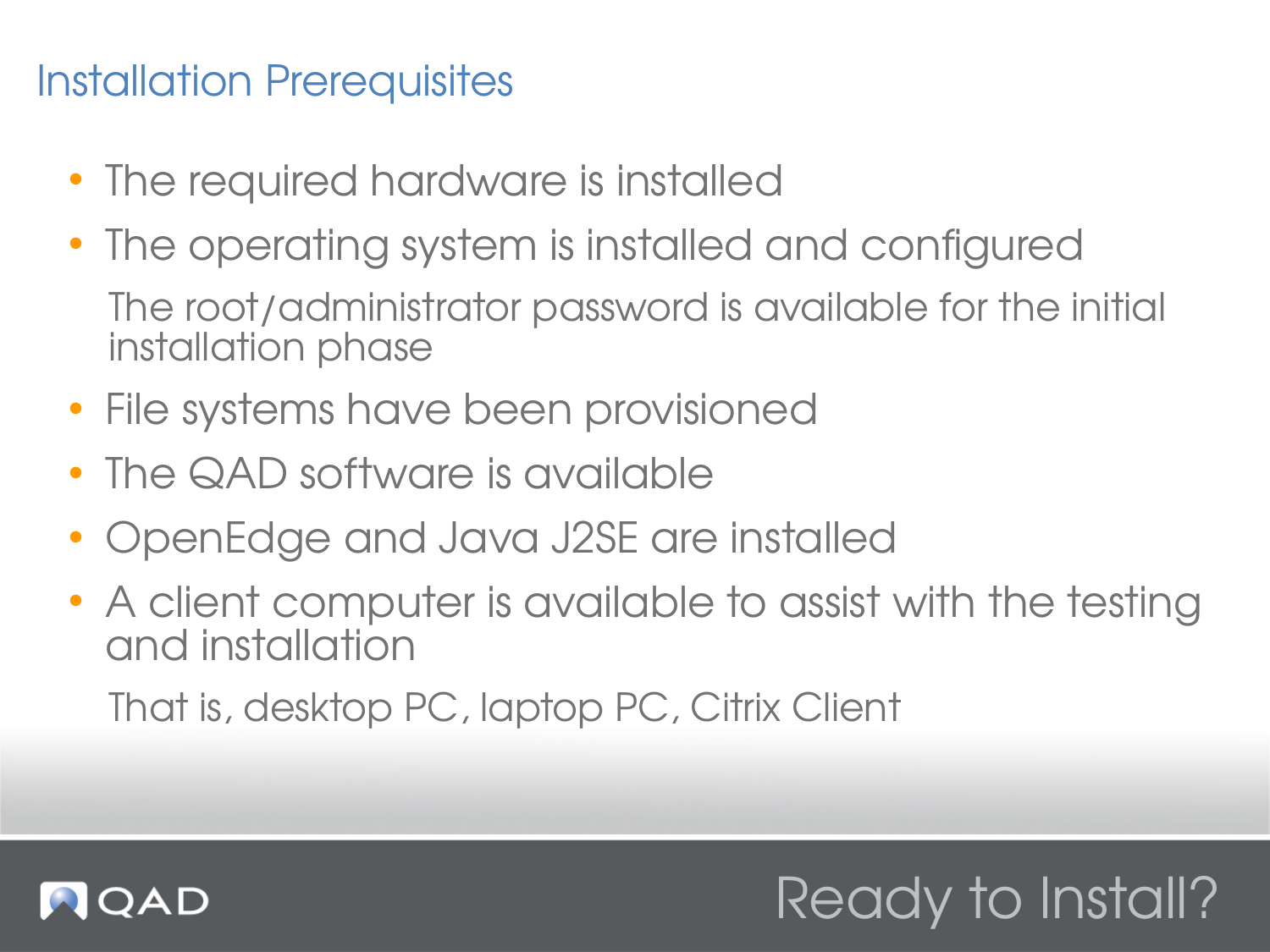

Installation Prerequisites
The required hardware is installed
The operating system is installed and configured
The root/administrator password is available for the initial installation phase
File systems have been provisioned
The QAD software is available
OpenEdge and Java J2SE are installed
A client computer is available to assist with the testing and installation
That is, desktop PC, laptop PC, Citrix Client

# Ready to Install?